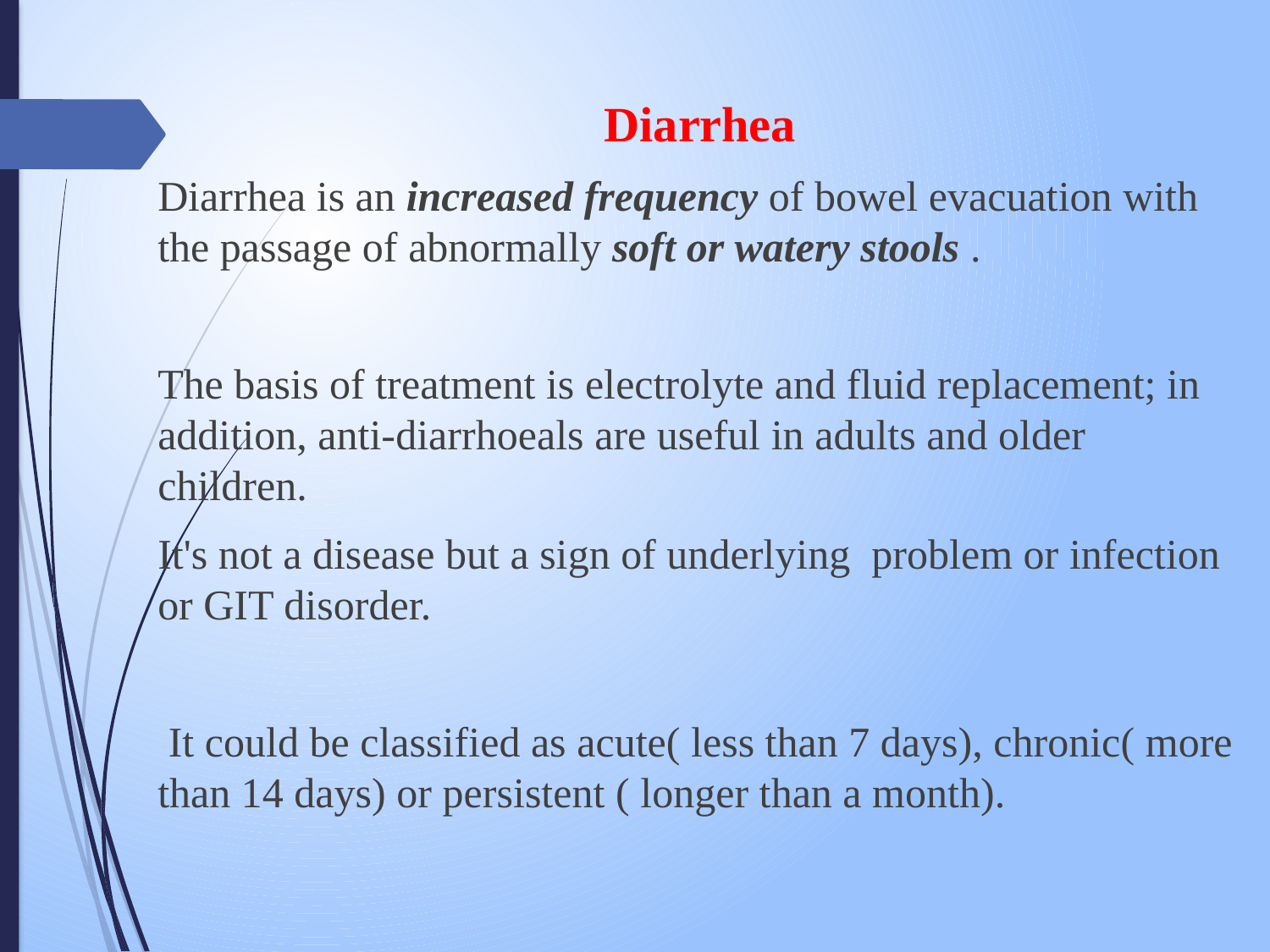

Diarrhea
Diarrhea is an increased frequency of bowel evacuation with the passage of abnormally soft or watery stools .

The basis of treatment is electrolyte and fluid replacement; in addition, anti-diarrhoeals are useful in adults and older children.
It's not a disease but a sign of underlying  problem or infection or GIT disorder.

 It could be classified as acute( less than 7 days), chronic( more than 14 days) or persistent ( longer than a month).